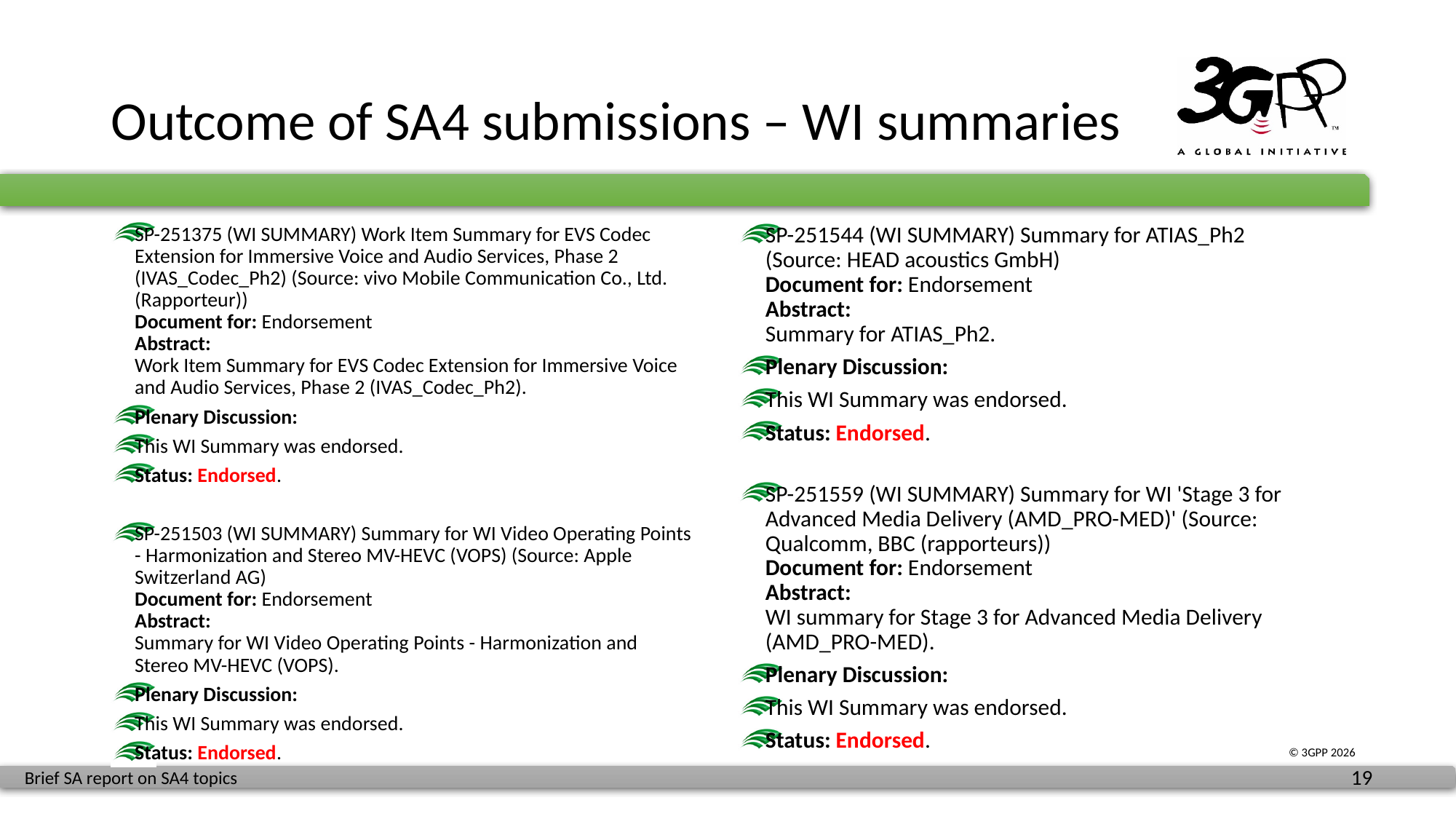

# Outcome of SA4 submissions – WI summaries
SP-251544 (WI SUMMARY) Summary for ATIAS_Ph2 (Source: HEAD acoustics GmbH)
Document for: Endorsement
Abstract:
Summary for ATIAS_Ph2.
Plenary Discussion:
This WI Summary was endorsed.
Status: Endorsed.

SP-251559 (WI SUMMARY) Summary for WI 'Stage 3 for Advanced Media Delivery (AMD_PRO-MED)' (Source: Qualcomm, BBC (rapporteurs))
Document for: Endorsement
Abstract:
WI summary for Stage 3 for Advanced Media Delivery (AMD_PRO-MED).
Plenary Discussion:
This WI Summary was endorsed.
Status: Endorsed.

SP-251375 (WI SUMMARY) Work Item Summary for EVS Codec Extension for Immersive Voice and Audio Services, Phase 2 (IVAS_Codec_Ph2) (Source: vivo Mobile Communication Co., Ltd. (Rapporteur))
Document for: Endorsement
Abstract:
Work Item Summary for EVS Codec Extension for Immersive Voice and Audio Services, Phase 2 (IVAS_Codec_Ph2).
Plenary Discussion:
This WI Summary was endorsed.
Status: Endorsed.

SP-251503 (WI SUMMARY) Summary for WI Video Operating Points - Harmonization and Stereo MV-HEVC (VOPS) (Source: Apple Switzerland AG)
Document for: Endorsement
Abstract:
Summary for WI Video Operating Points - Harmonization and Stereo MV-HEVC (VOPS).
Plenary Discussion:
This WI Summary was endorsed.
Status: Endorsed.